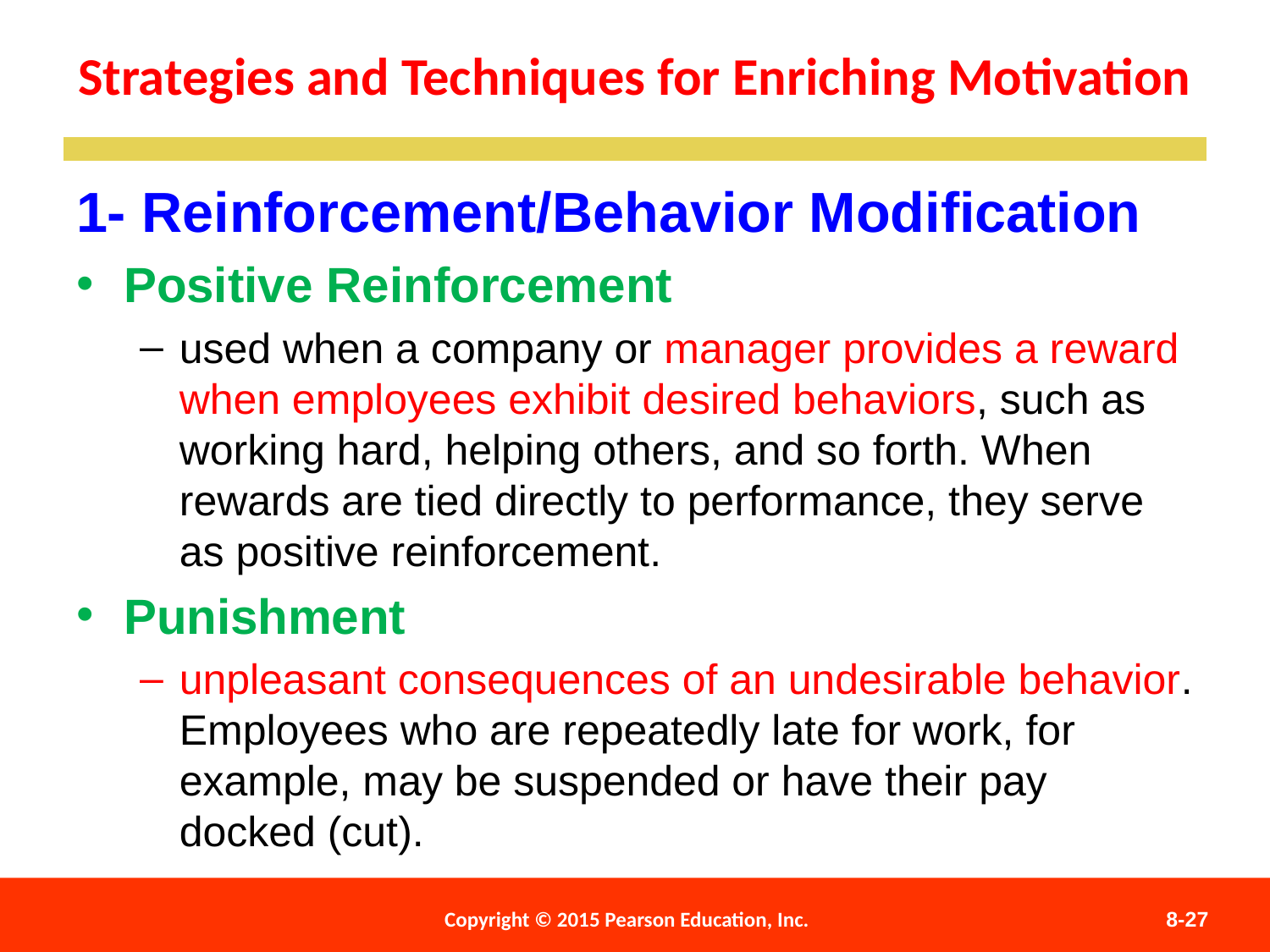

Strategies and Techniques for Enriching Motivation
1- Reinforcement/Behavior Modification
Positive Reinforcement
used when a company or manager provides a reward when employees exhibit desired behaviors, such as working hard, helping others, and so forth. When rewards are tied directly to performance, they serve as positive reinforcement.
Punishment
unpleasant consequences of an undesirable behavior. Employees who are repeatedly late for work, for example, may be suspended or have their pay docked (cut).